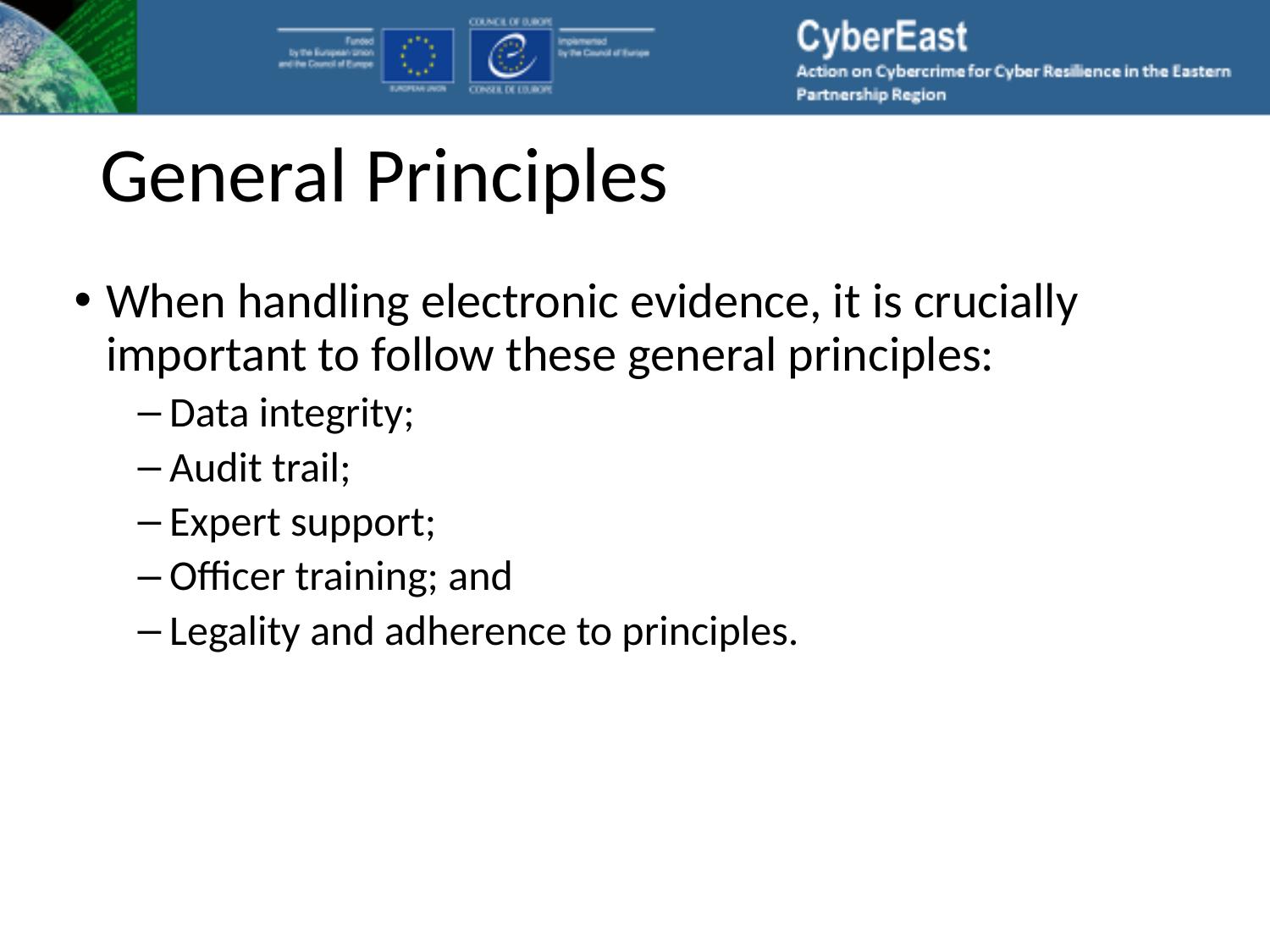

# General Principles
When handling electronic evidence, it is crucially important to follow these general principles:
Data integrity;
Audit trail;
Expert support;
Officer training; and
Legality and adherence to principles.